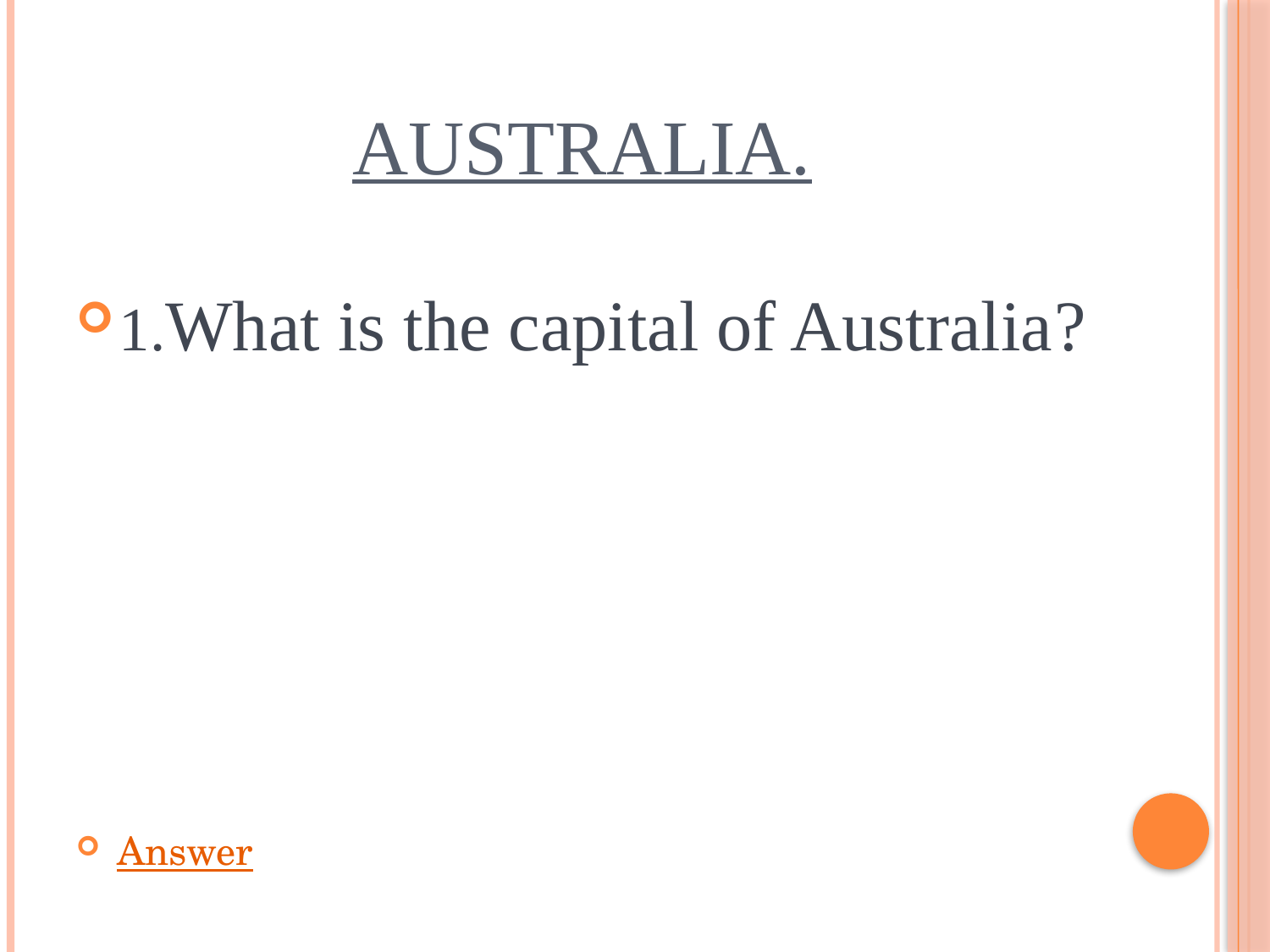

# Australia.
1.What is the capital of Australia?

Answer